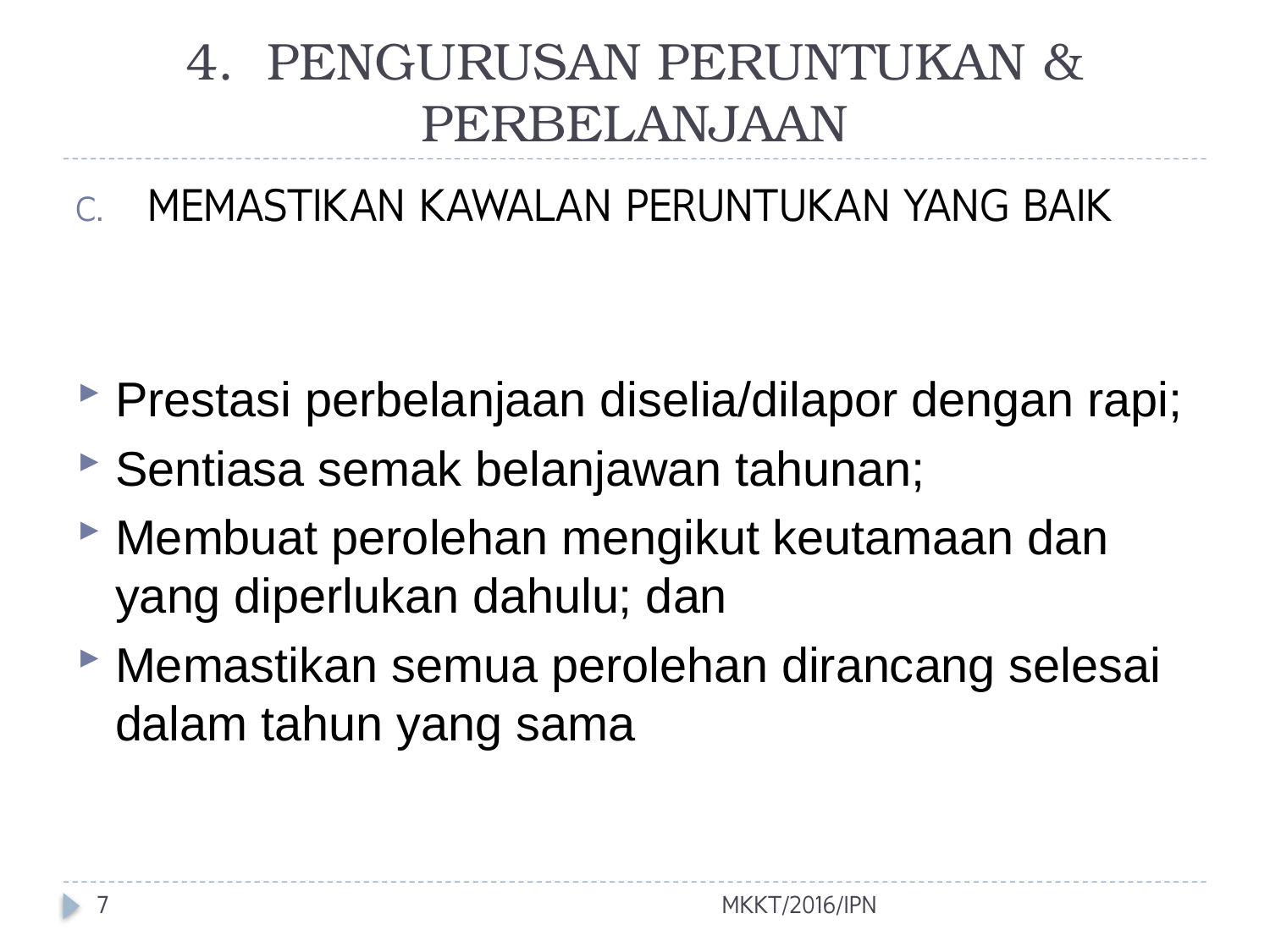

# 4.  PENGURUSAN PERUNTUKAN & PERBELANJAAN
MEMASTIKAN KAWALAN PERUNTUKAN YANG BAIK
Prestasi perbelanjaan diselia/dilapor dengan rapi;
Sentiasa semak belanjawan tahunan;
Membuat perolehan mengikut keutamaan dan yang diperlukan dahulu; dan
Memastikan semua perolehan dirancang selesai dalam tahun yang sama
7
MKKT/2016/IPN